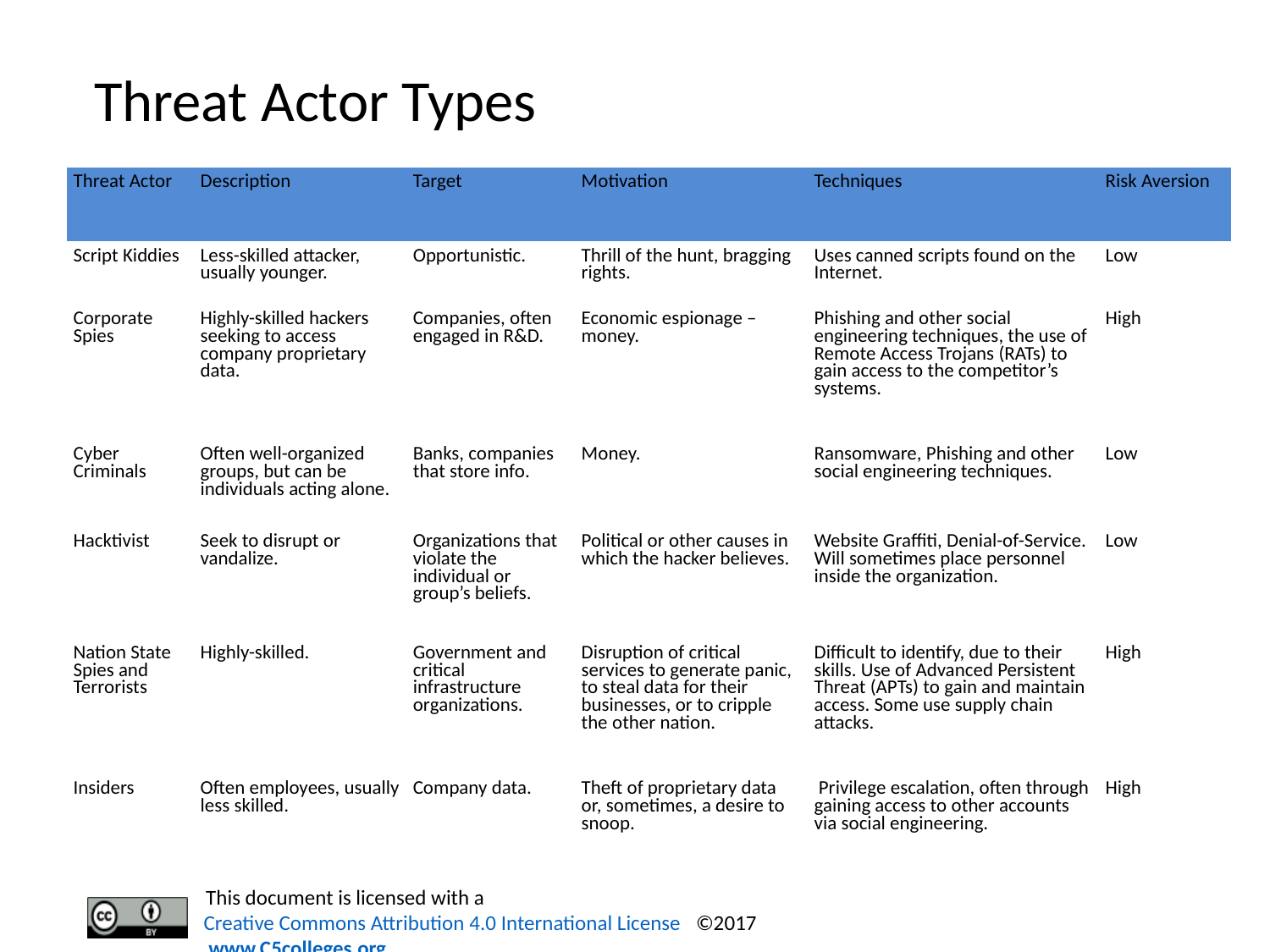

# Threat Actor Types
| Threat Actor | Description | Target | Motivation | Techniques | Risk Aversion |
| --- | --- | --- | --- | --- | --- |
| Script Kiddies | Less-skilled attacker, usually younger. | Opportunistic. | Thrill of the hunt, bragging rights. | Uses canned scripts found on the Internet. | Low |
| Corporate Spies | Highly-skilled hackers seeking to access company proprietary data. | Companies, often engaged in R&D. | Economic espionage – money. | Phishing and other social engineering techniques, the use of Remote Access Trojans (RATs) to gain access to the competitor’s systems. | High |
| Cyber Criminals | Often well-organized groups, but can be individuals acting alone. | Banks, companies that store info. | Money. | Ransomware, Phishing and other social engineering techniques. | Low |
| Hacktivist | Seek to disrupt or vandalize. | Organizations that violate the individual or group’s beliefs. | Political or other causes in which the hacker believes. | Website Graffiti, Denial-of-Service. Will sometimes place personnel inside the organization. | Low |
| Nation State Spies and Terrorists | Highly-skilled. | Government and critical infrastructure organizations. | Disruption of critical services to generate panic, to steal data for their businesses, or to cripple the other nation. | Difficult to identify, due to their skills. Use of Advanced Persistent Threat (APTs) to gain and maintain access. Some use supply chain attacks. | High |
| Insiders | Often employees, usually less skilled. | Company data. | Theft of proprietary data or, sometimes, a desire to snoop. | Privilege escalation, often through gaining access to other accounts via social engineering. | High |